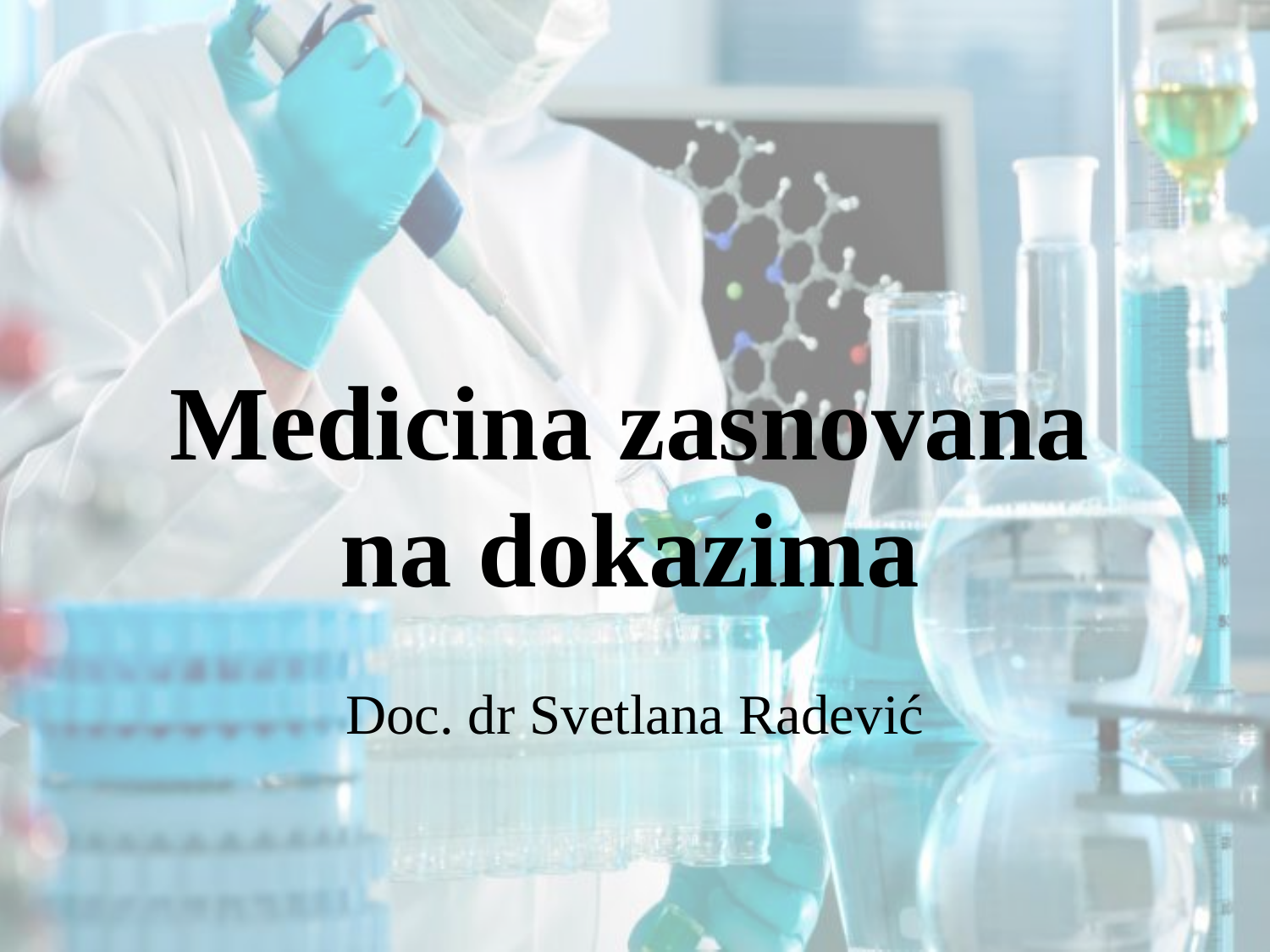

# Medicina zasnovana na dokazima

Doc. dr Svetlana Radević